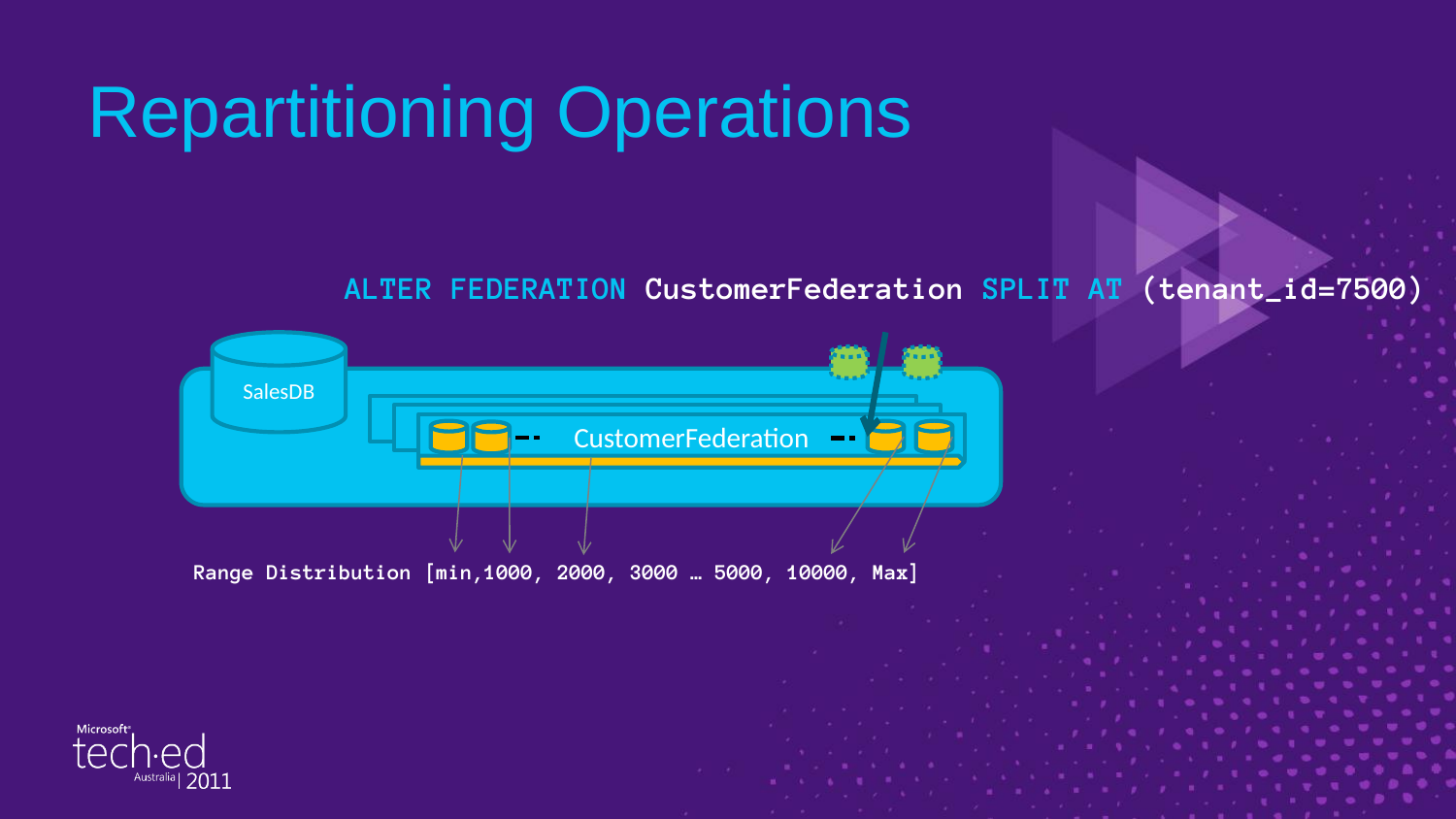

# Repartitioning Operations
ALTER FEDERATION CustomerFederation SPLIT AT (tenant_id=7500)
SalesDB

Orders_federation
CustomerFederationeration
CustomerFederation

   Range Distribution [min,1000, 2000, 3000 … 5000, 10000, Max]